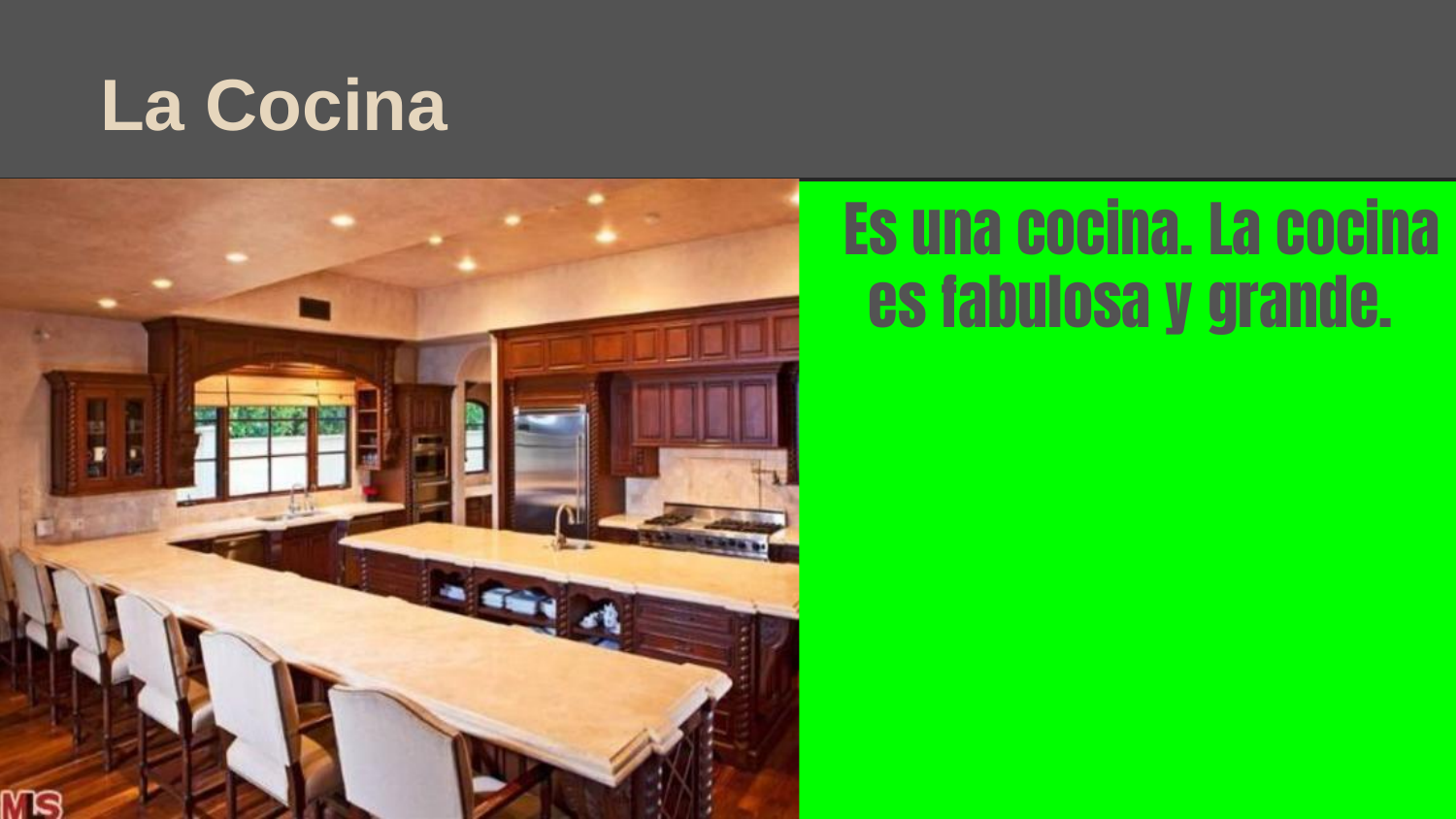

# La Cocina

Es una cocina. La cocina es fabulosa y grande.